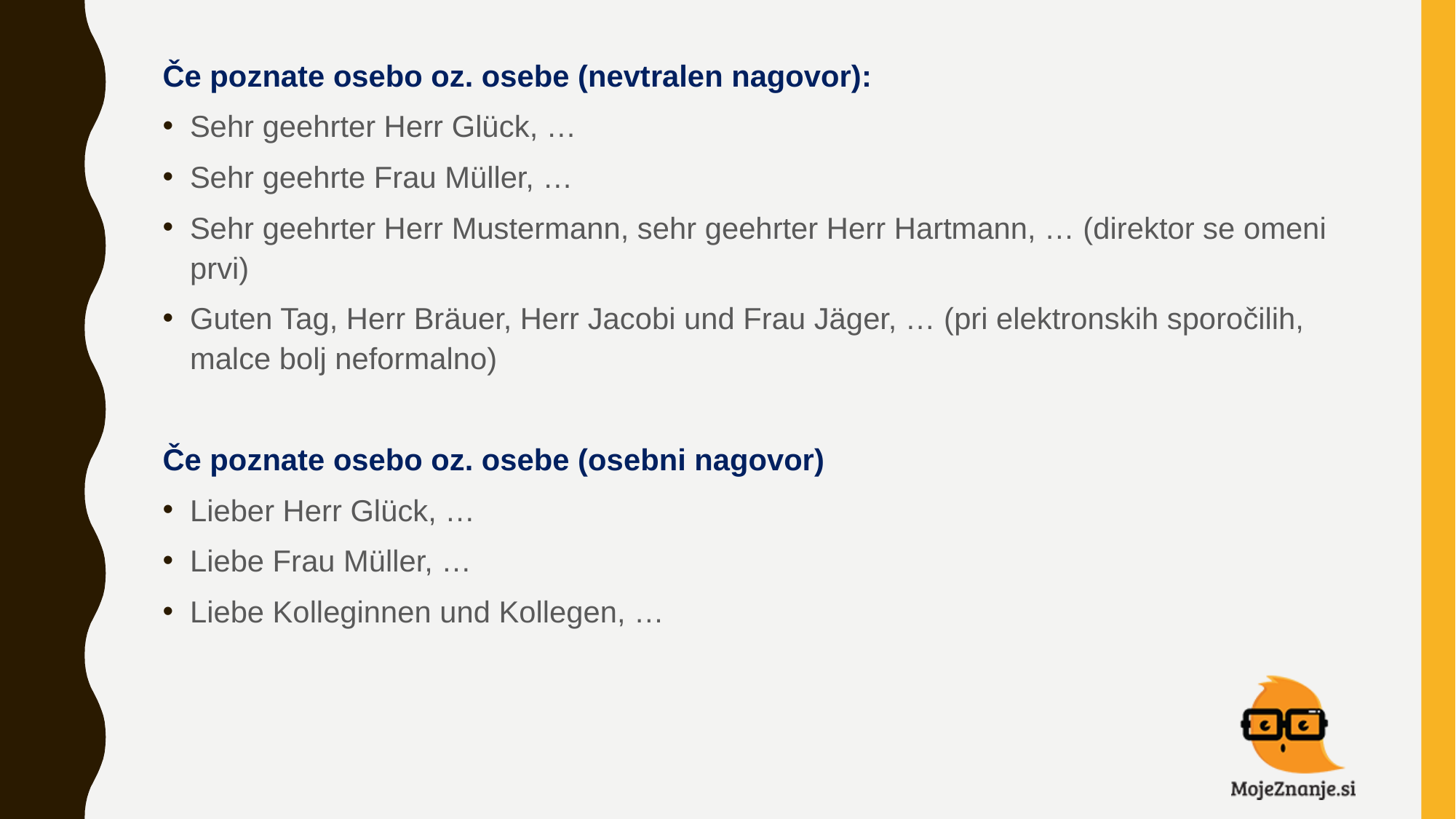

Če poznate osebo oz. osebe (nevtralen nagovor):
Sehr geehrter Herr Glück, …
Sehr geehrte Frau Müller, …
Sehr geehrter Herr Mustermann, sehr geehrter Herr Hartmann, … (direktor se omeni prvi)
Guten Tag, Herr Bräuer, Herr Jacobi und Frau Jäger, … (pri elektronskih sporočilih, malce bolj neformalno)

Če poznate osebo oz. osebe (osebni nagovor)
Lieber Herr Glück, …
Liebe Frau Müller, …
Liebe Kolleginnen und Kollegen, …